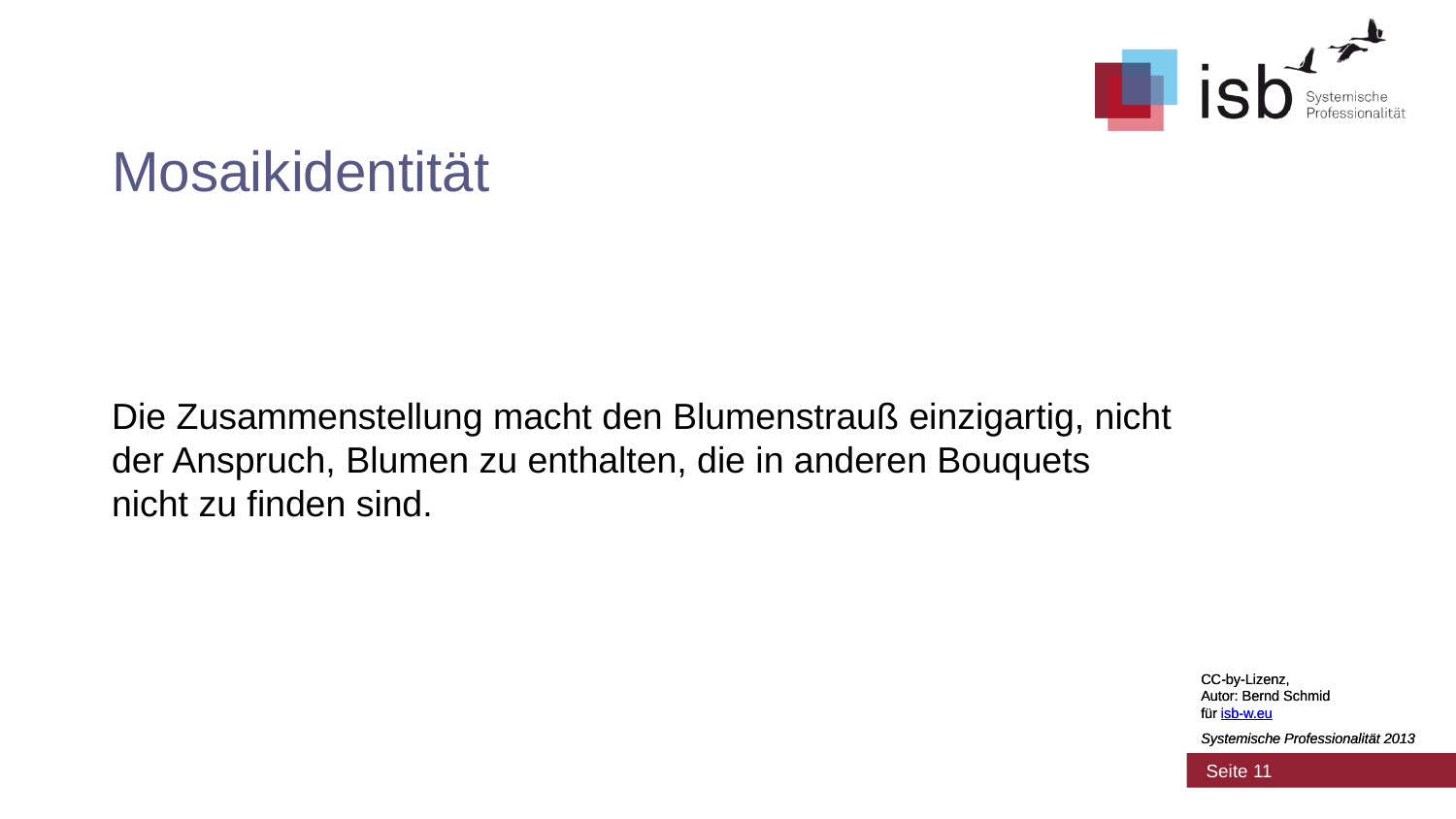

# Mosaikidentität
Die Zusammenstellung macht den Blumenstrauß einzigartig, nicht der Anspruch, Blumen zu enthalten, die in anderen Bouquets nicht zu finden sind.

CC-by-Lizenz,
Autor: Bernd Schmid
für isb-w.eu
Systemische Professionalität 2013
 Seite 11